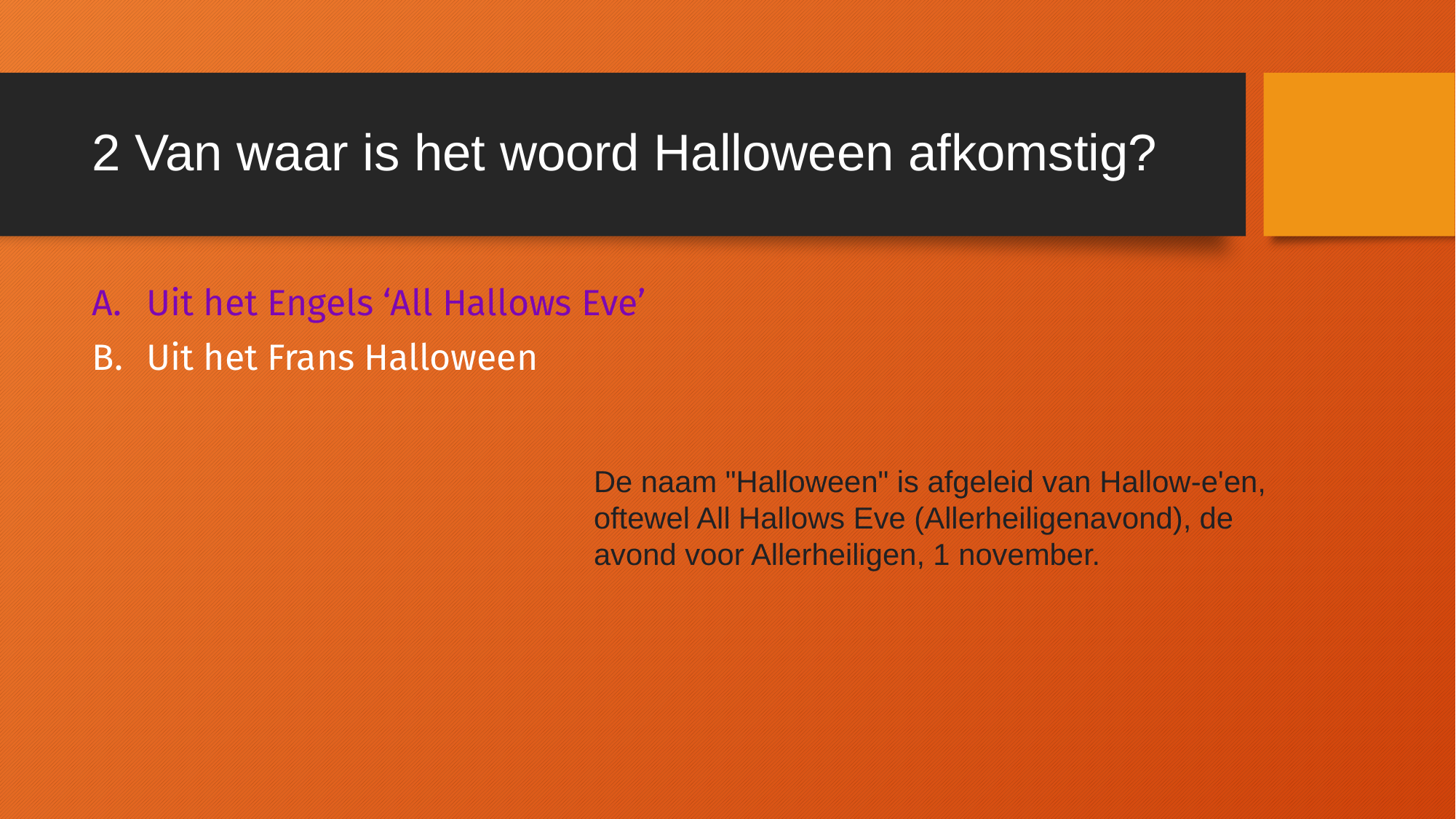

# 2 Van waar is het woord Halloween afkomstig?
Uit het Engels ‘All Hallows Eve’
Uit het Frans Halloween
De naam "Halloween" is afgeleid van Hallow-e'en, oftewel All Hallows Eve (Allerheiligenavond), de avond voor Allerheiligen, 1 november.